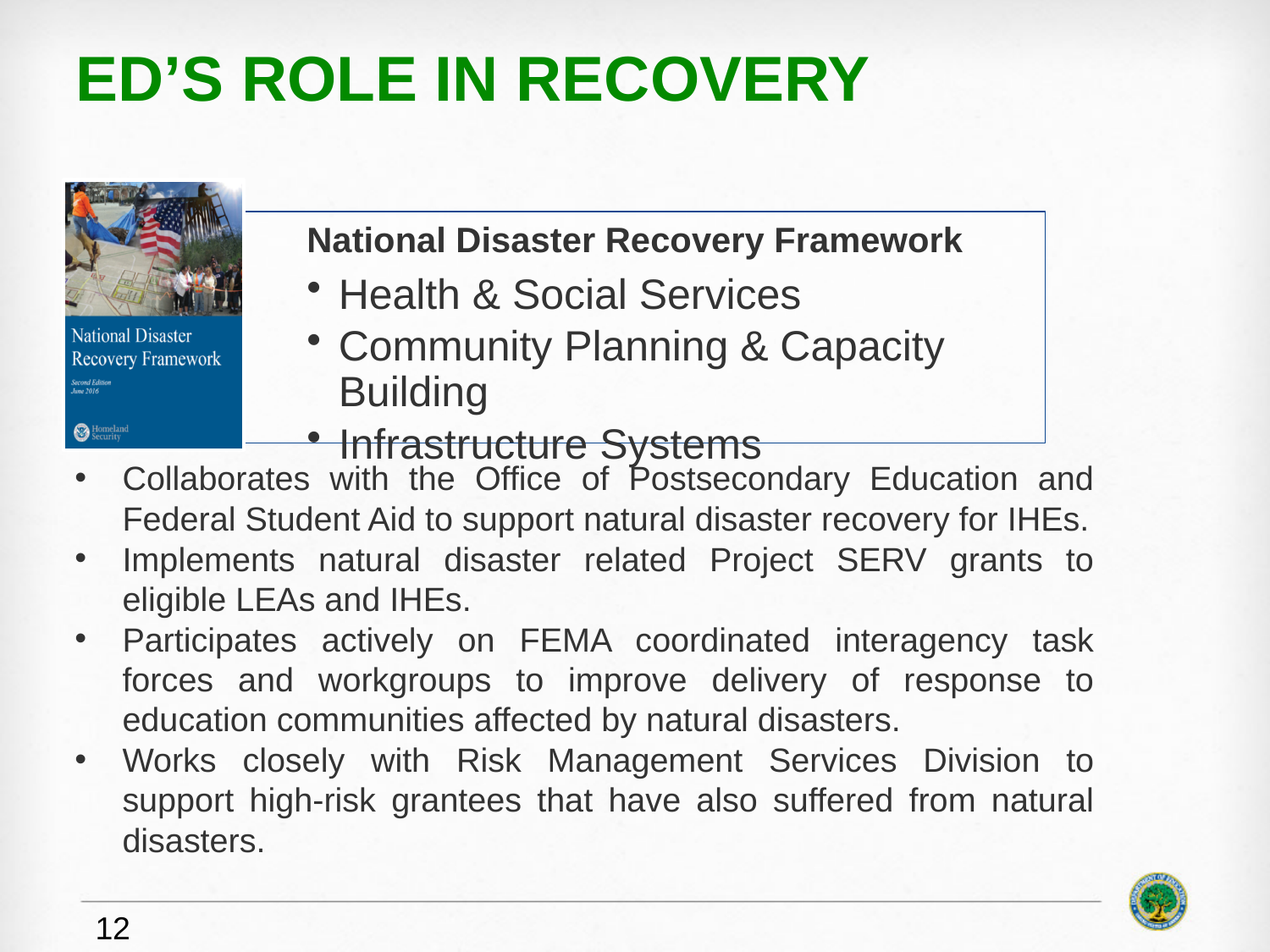

# ED’s Role IN RECOVERY
National Disaster Recovery Framework
Health & Social Services
Community Planning & Capacity Building
Infrastructure Systems
Collaborates with the Office of Postsecondary Education and Federal Student Aid to support natural disaster recovery for IHEs.
Implements natural disaster related Project SERV grants to eligible LEAs and IHEs.
Participates actively on FEMA coordinated interagency task forces and workgroups to improve delivery of response to education communities affected by natural disasters.
Works closely with Risk Management Services Division to support high-risk grantees that have also suffered from natural disasters.
12